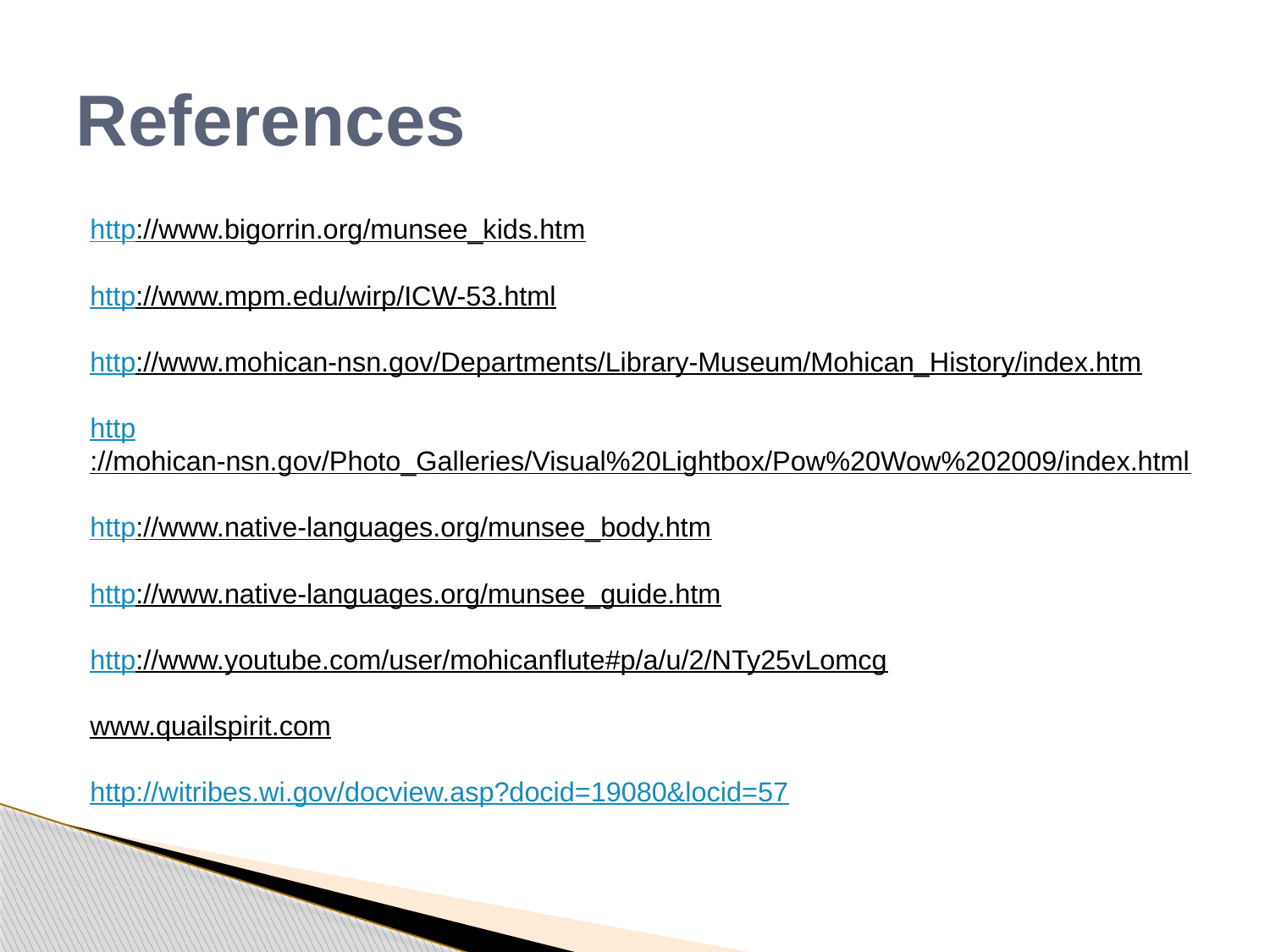

# References
http://www.bigorrin.org/munsee_kids.htm
http://www.mpm.edu/wirp/ICW-53.html
http://www.mohican-nsn.gov/Departments/Library-Museum/Mohican_History/index.htm
http://mohican-nsn.gov/Photo_Galleries/Visual%20Lightbox/Pow%20Wow%202009/index.html
http://www.native-languages.org/munsee_body.htm
http://www.native-languages.org/munsee_guide.htm
http://www.youtube.com/user/mohicanflute#p/a/u/2/NTy25vLomcg
www.quailspirit.com
http://witribes.wi.gov/docview.asp?docid=19080&locid=57